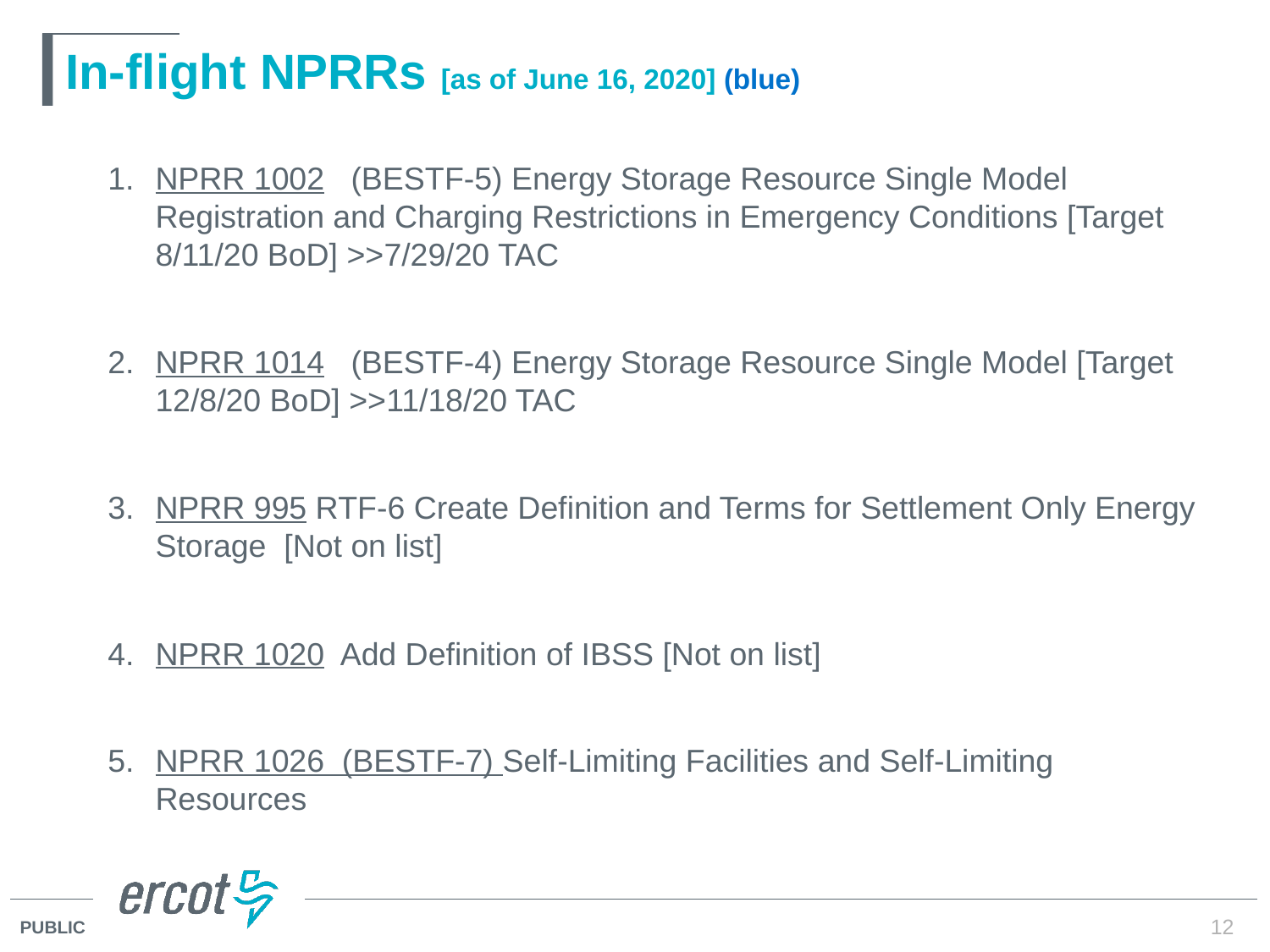

# In-flight NPRRs [as of June 16, 2020] (blue)

NPRR 1002   (BESTF-5) Energy Storage Resource Single Model Registration and Charging Restrictions in Emergency Conditions [Target 8/11/20 BoD] >>7/29/20 TAC

NPRR 1014   (BESTF-4) Energy Storage Resource Single Model [Target 12/8/20 BoD] >>11/18/20 TAC

NPRR 995 RTF-6 Create Definition and Terms for Settlement Only Energy Storage  [Not on list]

NPRR 1020  Add Definition of IBSS [Not on list]

NPRR 1026  (BESTF-7) Self-Limiting Facilities and Self-Limiting Resources

12